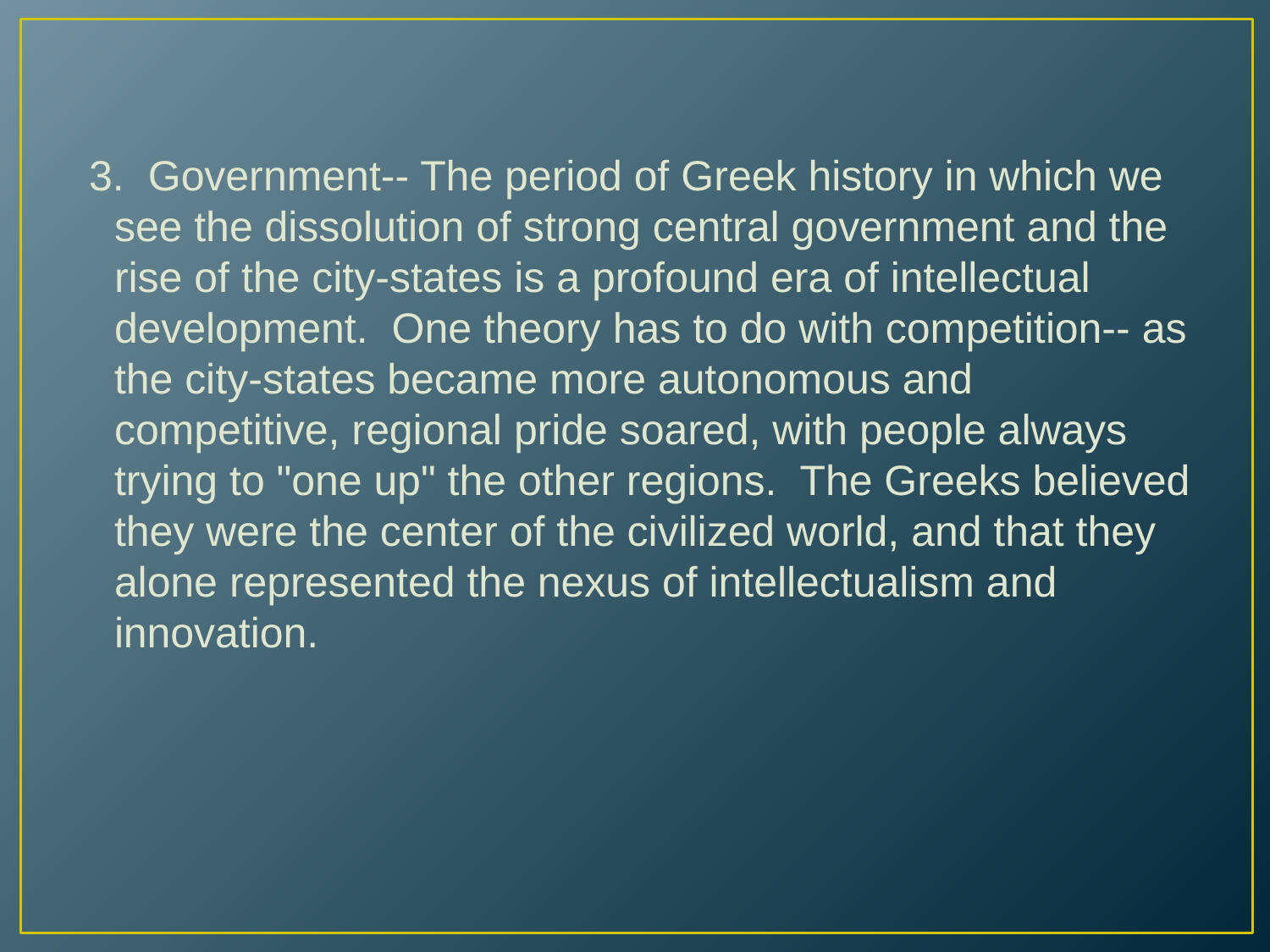

#
3.  Government-- The period of Greek history in which we see the dissolution of strong central government and the rise of the city-states is a profound era of intellectual development.  One theory has to do with competition-- as the city-states became more autonomous and competitive, regional pride soared, with people always trying to "one up" the other regions.  The Greeks believed they were the center of the civilized world, and that they alone represented the nexus of intellectualism and innovation.